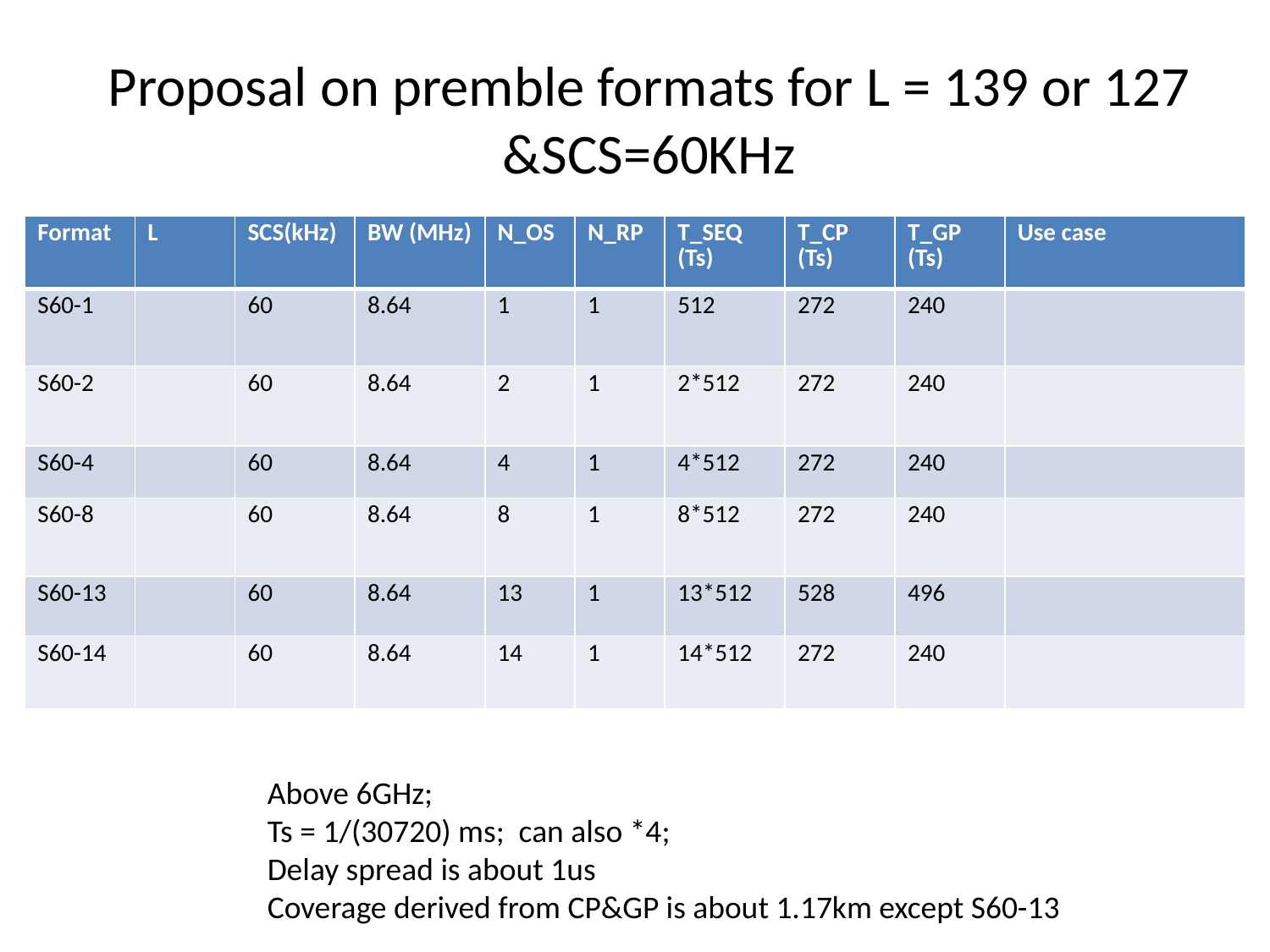

# Proposal on premble formats for L = 139 or 127 &SCS=60KHz
| Format | L | SCS(kHz) | BW (MHz) | N\_OS | N\_RP | T\_SEQ (Ts) | T\_CP (Ts) | T\_GP (Ts) | Use case |
| --- | --- | --- | --- | --- | --- | --- | --- | --- | --- |
| S60-1 |  | 60 | 8.64 | 1 | 1 | 512 | 272 | 240 |  |
| S60-2 |  | 60 | 8.64 | 2 | 1 | 2\*512 | 272 | 240 |  |
| S60-4 |  | 60 | 8.64 | 4 | 1 | 4\*512 | 272 | 240 |  |
| S60-8 |  | 60 | 8.64 | 8 | 1 | 8\*512 | 272 | 240 |  |
| S60-13 |  | 60 | 8.64 | 13 | 1 | 13\*512 | 528 | 496 |  |
| S60-14 |  | 60 | 8.64 | 14 | 1 | 14\*512 | 272 | 240 |  |
Above 6GHz;
Ts = 1/(30720) ms;  can also *4;
Delay spread is about 1us
Coverage derived from CP&GP is about 1.17km except S60-13